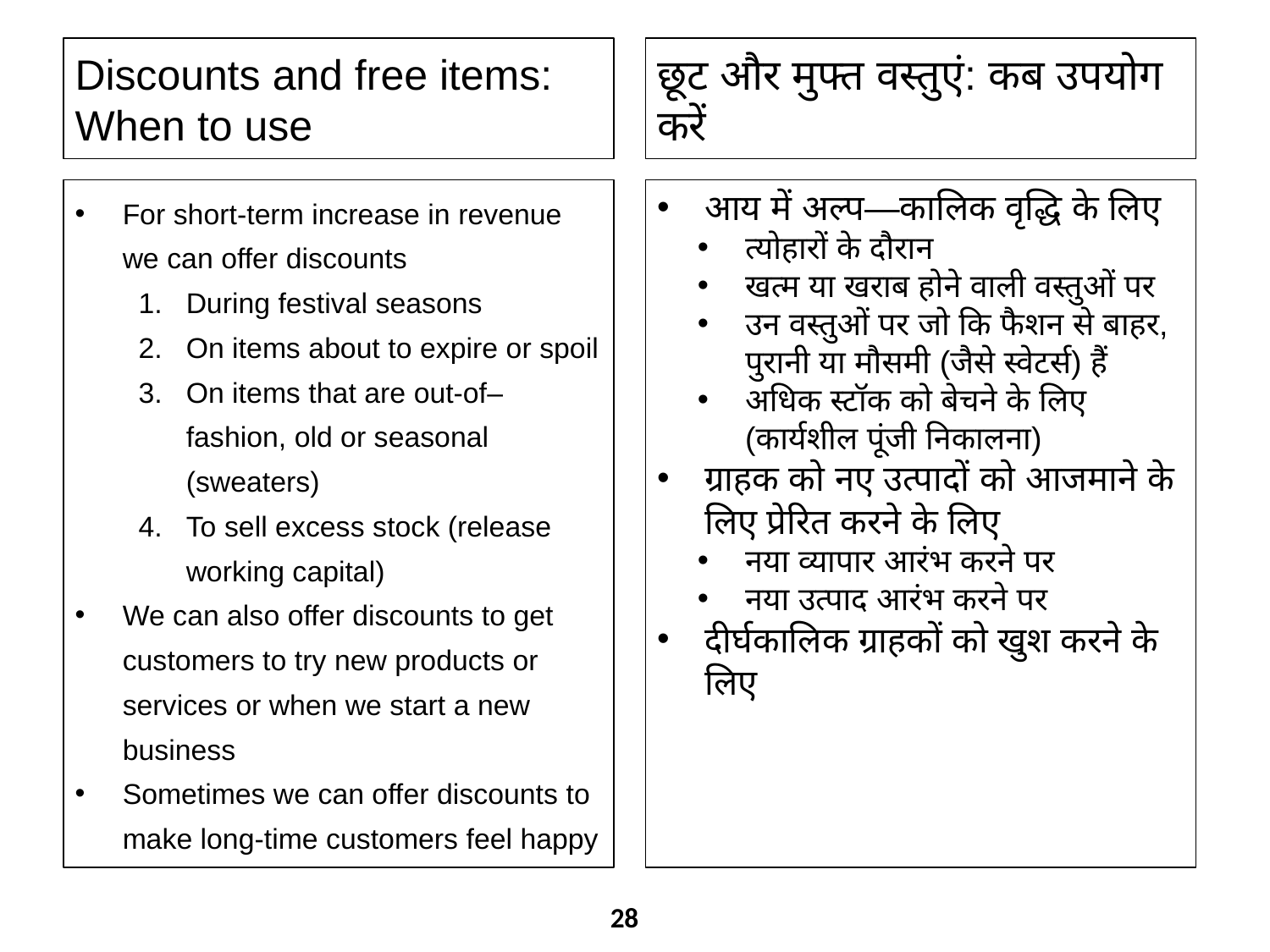

Discounts and free items:  When to use
छूट और मुफ्त वस्तुएं: कब उपयोग करें
For short-term increase in revenue we can offer discounts
During festival seasons
On items about to expire or spoil
On items that are out-of–fashion, old or seasonal (sweaters)
To sell excess stock (release working capital)
We can also offer discounts to get customers to try new products or services or when we start a new business
Sometimes we can offer discounts to make long-time customers feel happy
आय में अल्प—कालिक वृद्धि के लिए
त्योहारों के दौरान
खत्म या खराब होने वाली वस्तुओं पर
उन वस्तुओं पर जो कि फैशन से बाहर, पुरानी या मौसमी (जैसे स्वेटर्स) हैं
अधिक स्टॉक को बेचने के लिए (कार्यशील पूंजी निकालना)
ग्राहक को नए उत्पादों को आजमाने के लिए प्रेरित करने के लिए
नया व्यापार आरंभ करने पर
नया उत्पाद आरंभ करने पर
दीर्घकालिक ग्राहकों को खुश करने के लिए
28